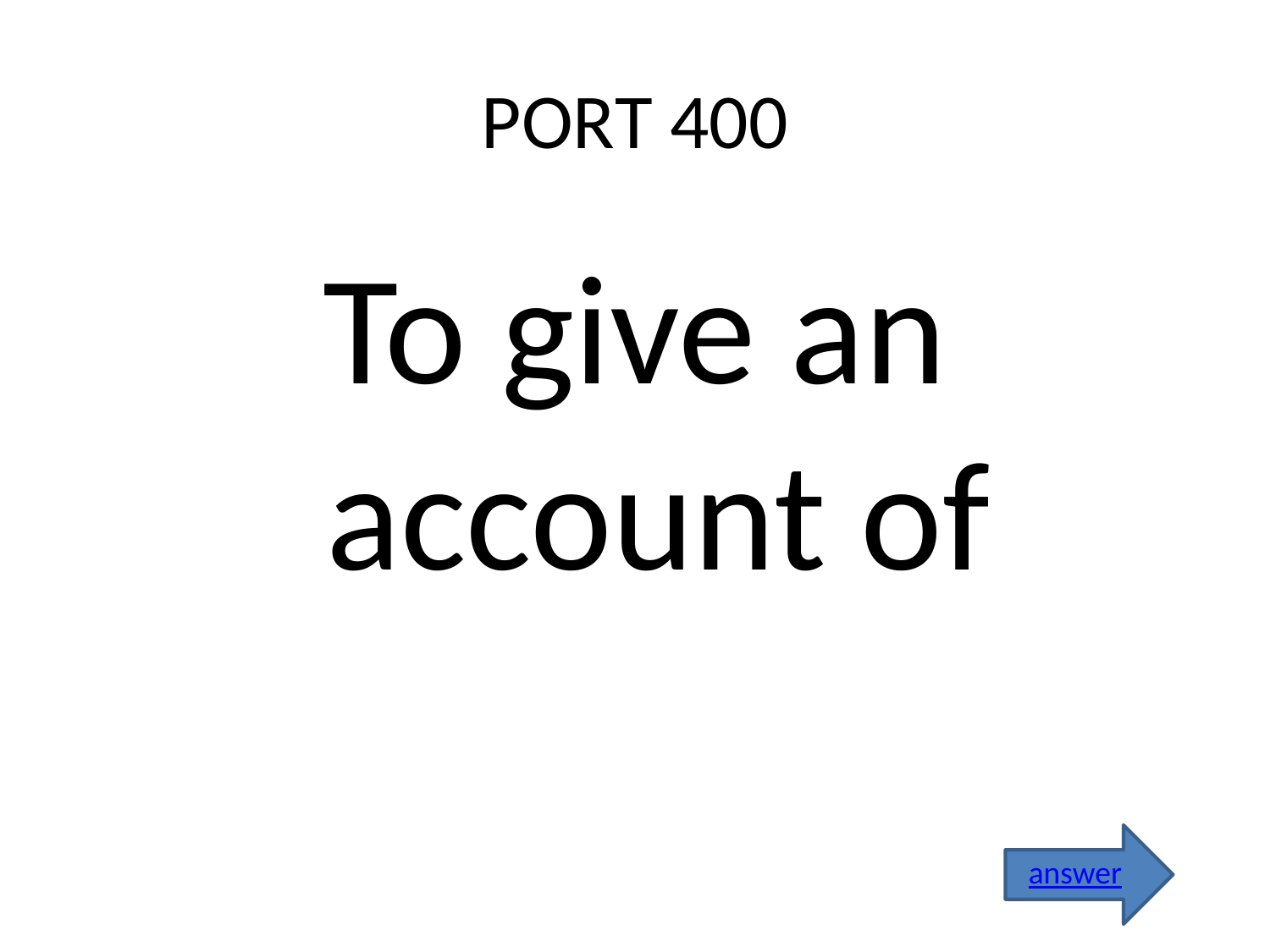

# PORT 400
To give an account of

answer